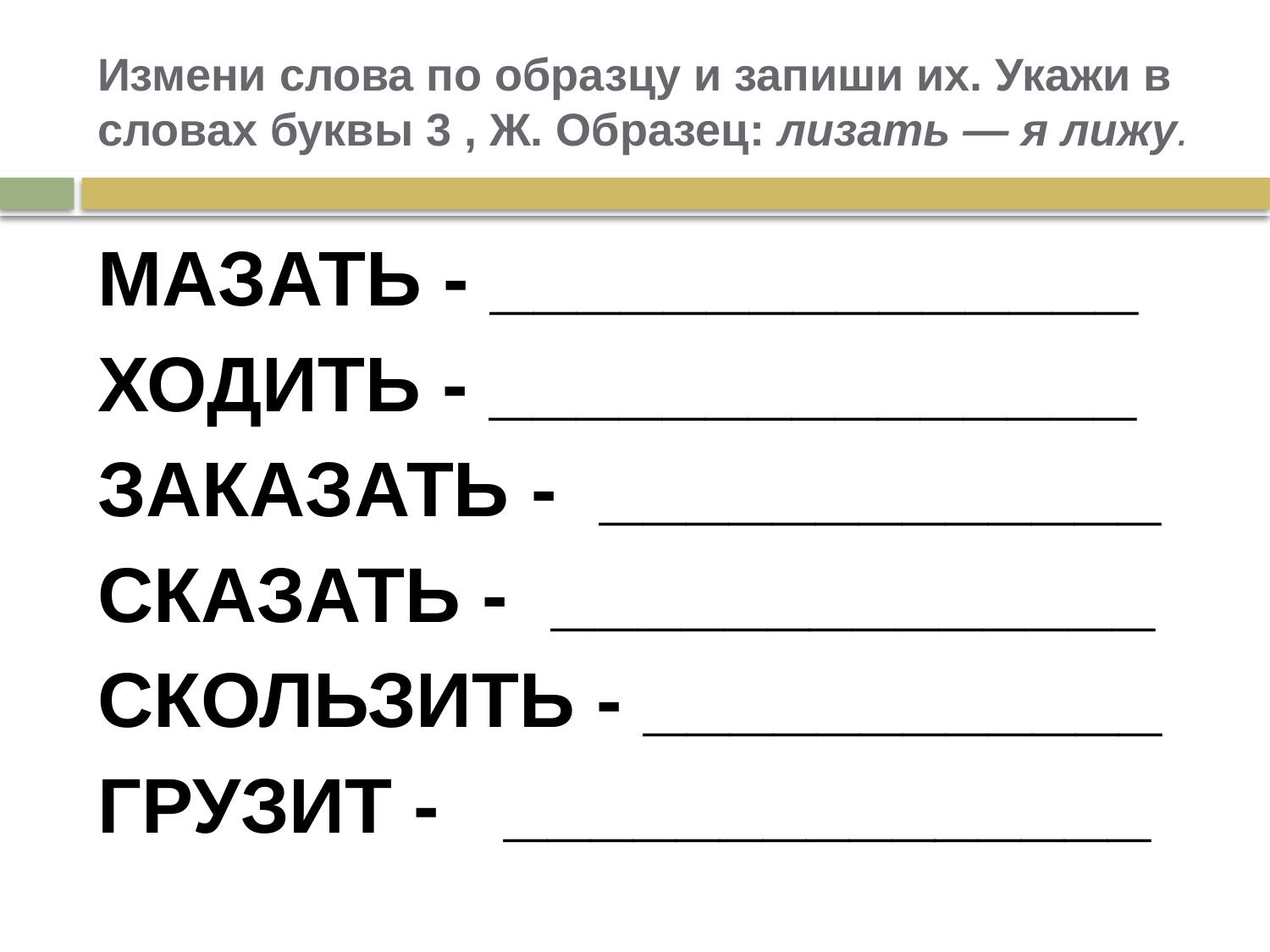

# Измени слова по образцу и запиши их. Укажи в словах буквы 3 , Ж. Образец: лизать — я лижу.
МАЗАТЬ - _______________
ХОДИТЬ - _______________
ЗАКАЗАТЬ -  _____________
СКАЗАТЬ -  ______________
СКОЛЬЗИТЬ - ____________
ГРУЗИТ -   _______________